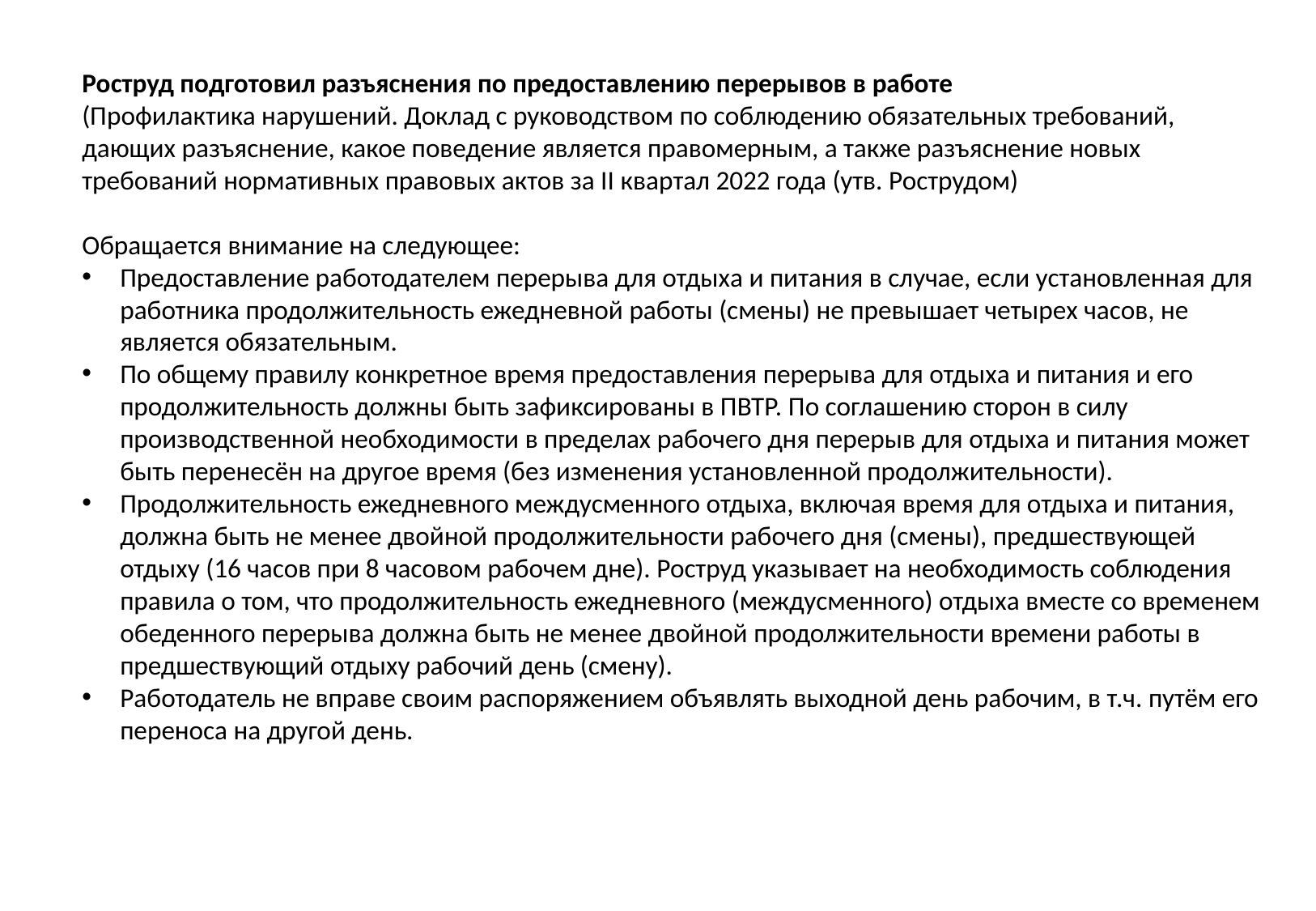

Роструд подготовил разъяснения по предоставлению перерывов в работе
(Профилактика нарушений. Доклад с руководством по соблюдению обязательных требований, дающих разъяснение, какое поведение является правомерным, а также разъяснение новых требований нормативных правовых актов за II квартал 2022 года (утв. Рострудом)

Обращается внимание на следующее:
Предоставление работодателем перерыва для отдыха и питания в случае, если установленная для работника продолжительность ежедневной работы (смены) не превышает четырех часов, не является обязательным.
По общему правилу конкретное время предоставления перерыва для отдыха и питания и его продолжительность должны быть зафиксированы в ПВТР. По соглашению сторон в силу производственной необходимости в пределах рабочего дня перерыв для отдыха и питания может быть перенесён на другое время (без изменения установленной продолжительности).
Продолжительность ежедневного междусменного отдыха, включая время для отдыха и питания, должна быть не менее двойной продолжительности рабочего дня (смены), предшествующей отдыху (16 часов при 8 часовом рабочем дне). Роструд указывает на необходимость соблюдения правила о том, что продолжительность ежедневного (междусменного) отдыха вместе со временем обеденного перерыва должна быть не менее двойной продолжительности времени работы в предшествующий отдыху рабочий день (смену).
Работодатель не вправе своим распоряжением объявлять выходной день рабочим, в т.ч. путём его переноса на другой день.